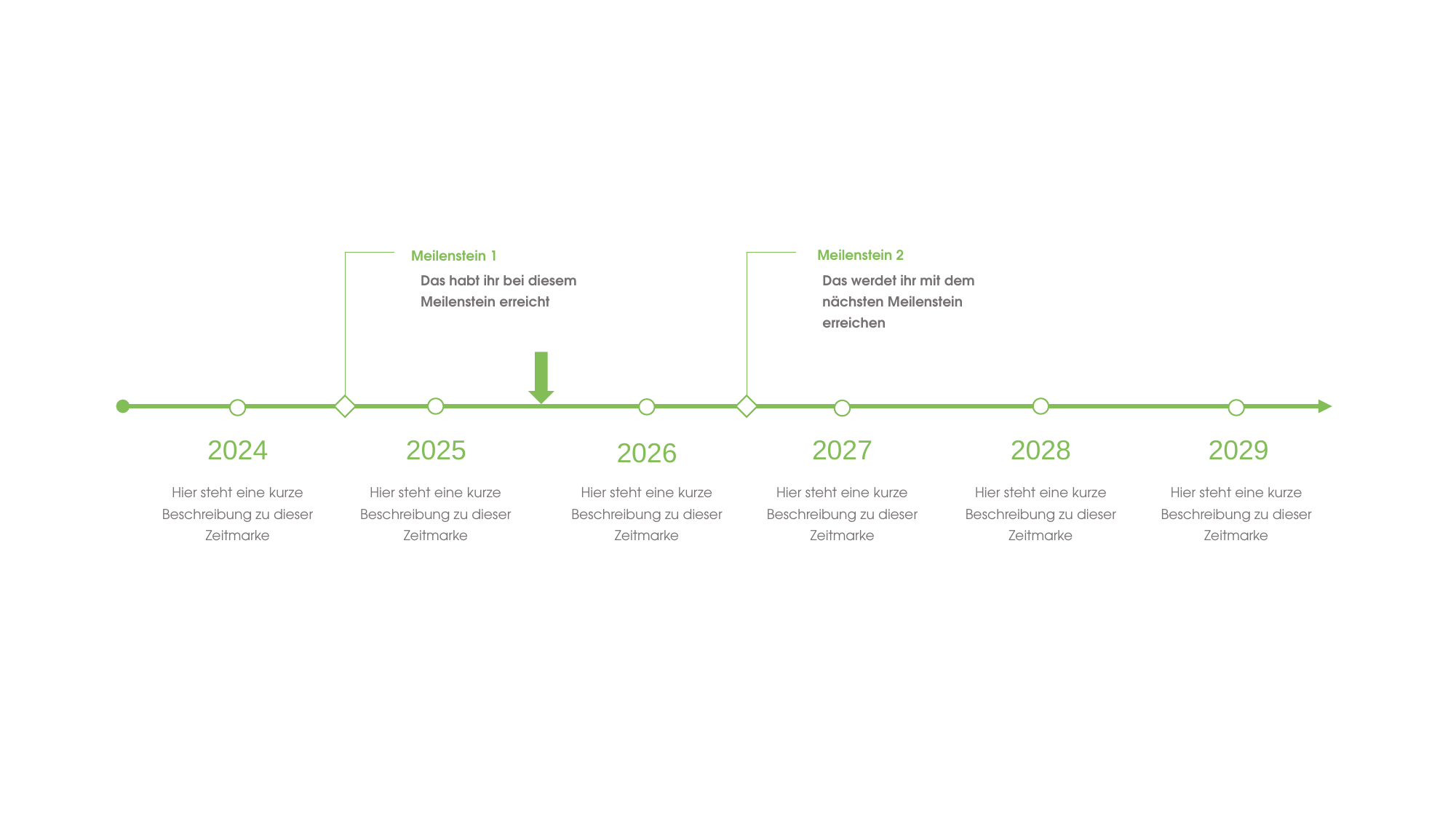

Meilenstein 2

Das werdet ihr mit dem nächsten Meilenstein erreichen
Meilenstein 1

Das habt ihr bei diesem Meilenstein erreicht

2025
Hier steht eine kurze Beschreibung zu dieser Zeitmarke

2028
Hier steht eine kurze Beschreibung zu dieser Zeitmarke

2026
Hier steht eine kurze Beschreibung zu dieser Zeitmarke

2029
Hier steht eine kurze Beschreibung zu dieser Zeitmarke

2027
Hier steht eine kurze Beschreibung zu dieser Zeitmarke
2024
Hier steht eine kurze Beschreibung zu dieser Zeitmarke